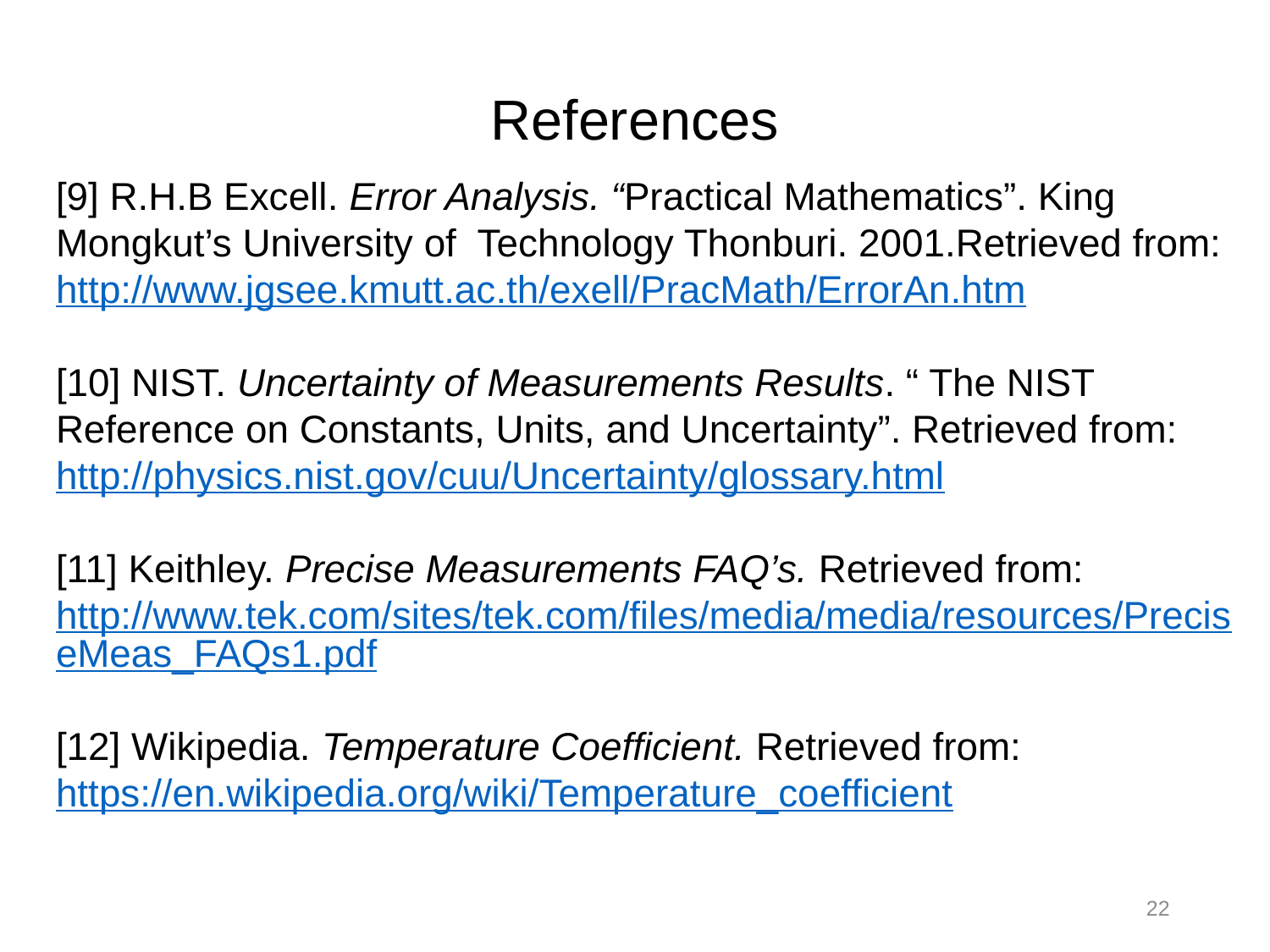

References
[9] R.H.B Excell. Error Analysis. “Practical Mathematics”. King Mongkut’s University of  Technology Thonburi. 2001.Retrieved from: http://www.jgsee.kmutt.ac.th/exell/PracMath/ErrorAn.htm

[10] NIST. Uncertainty of Measurements Results. “ The NIST Reference on Constants, Units, and Uncertainty”. Retrieved from: http://physics.nist.gov/cuu/Uncertainty/glossary.html

[11] Keithley. Precise Measurements FAQ’s. Retrieved from: http://www.tek.com/sites/tek.com/files/media/media/resources/PreciseMeas_FAQs1.pdf

[12] Wikipedia. Temperature Coefficient. Retrieved from: https://en.wikipedia.org/wiki/Temperature_coefficient
22